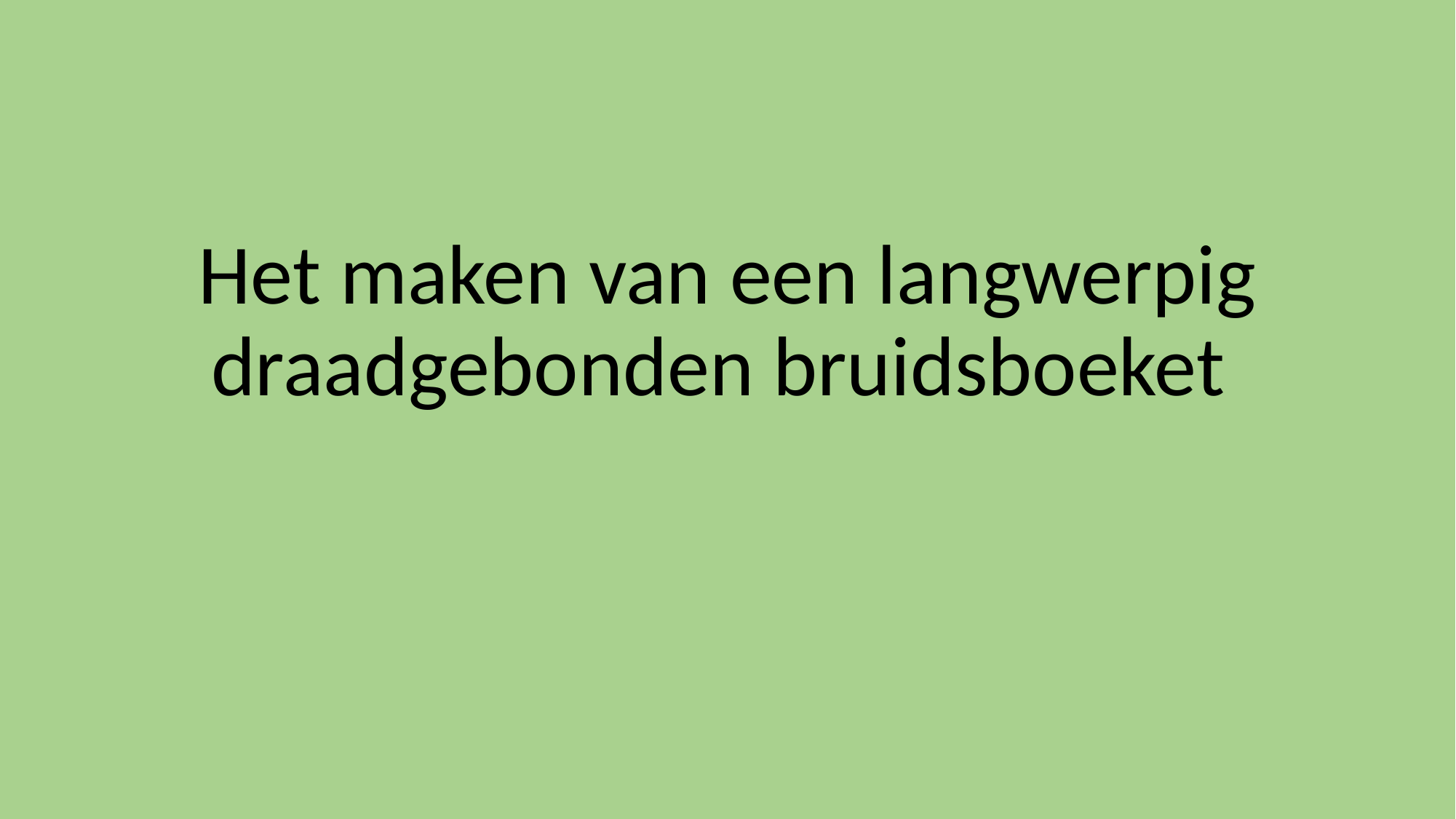

# Het maken van een langwerpig draadgebonden bruidsboeket